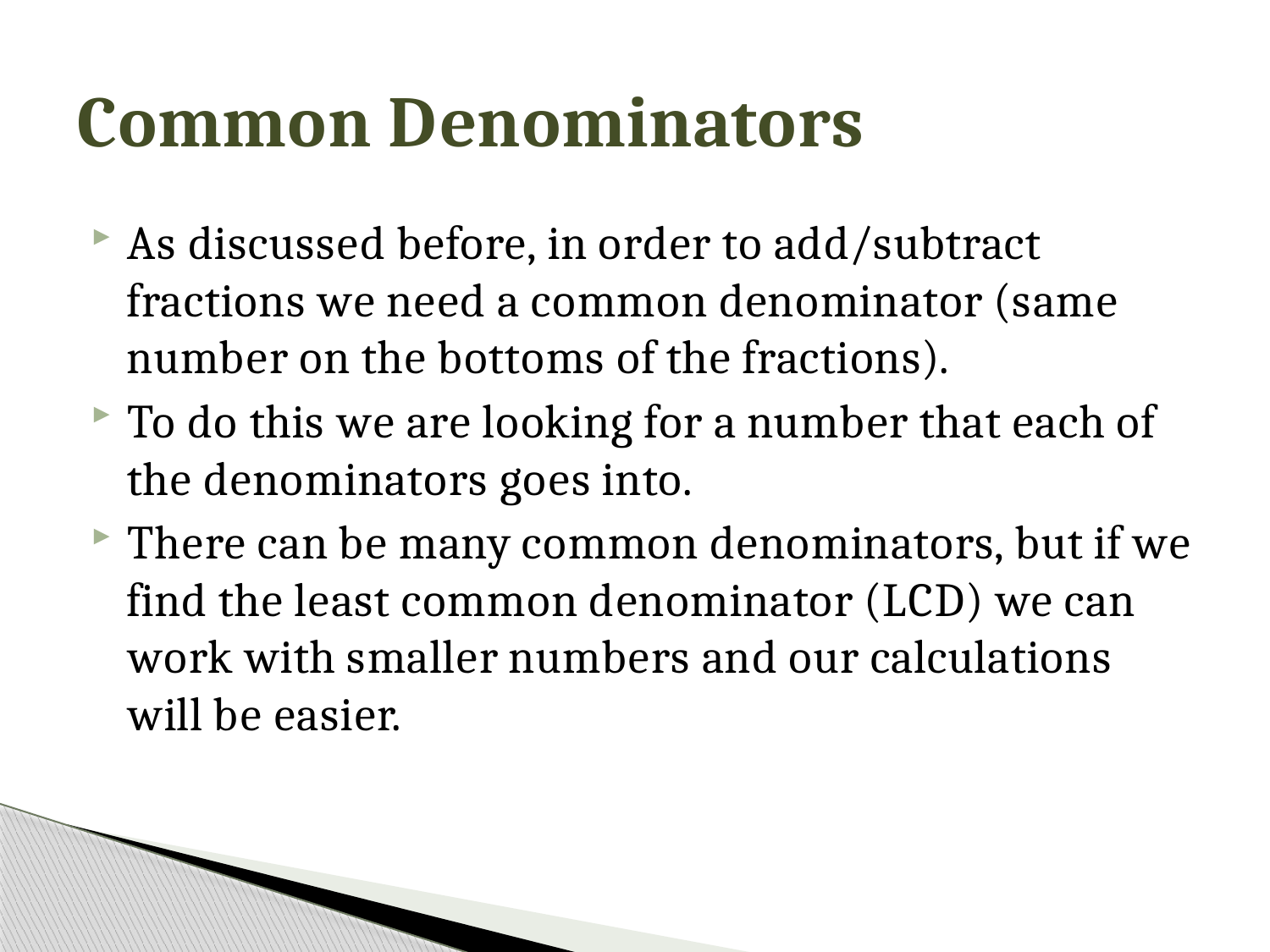

# Common Denominators
As discussed before, in order to add/subtract fractions we need a common denominator (same number on the bottoms of the fractions).
To do this we are looking for a number that each of the denominators goes into.
There can be many common denominators, but if we find the least common denominator (LCD) we can work with smaller numbers and our calculations will be easier.